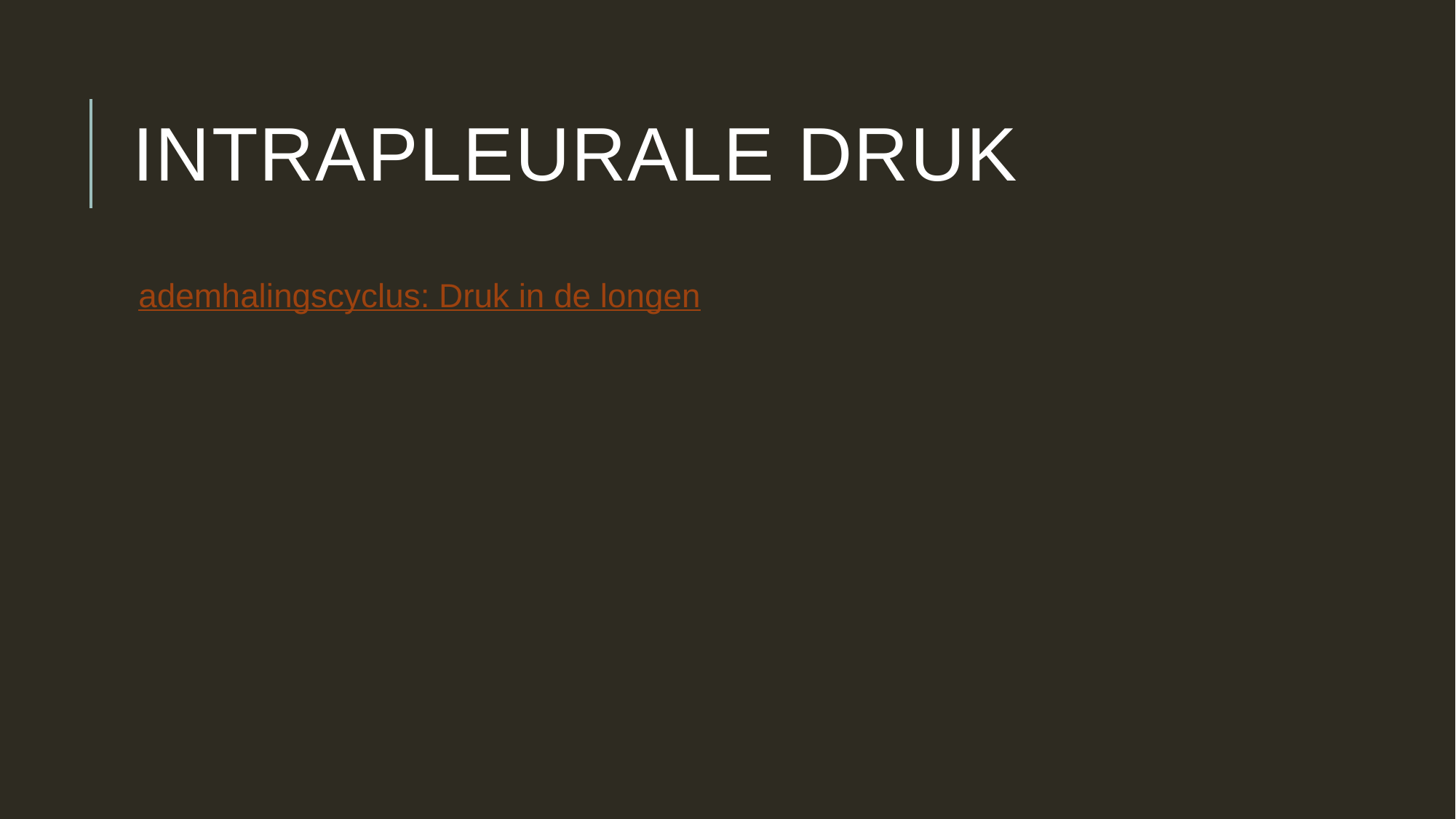

# Intrapleurale druk
ademhalingscyclus: Druk in de longen